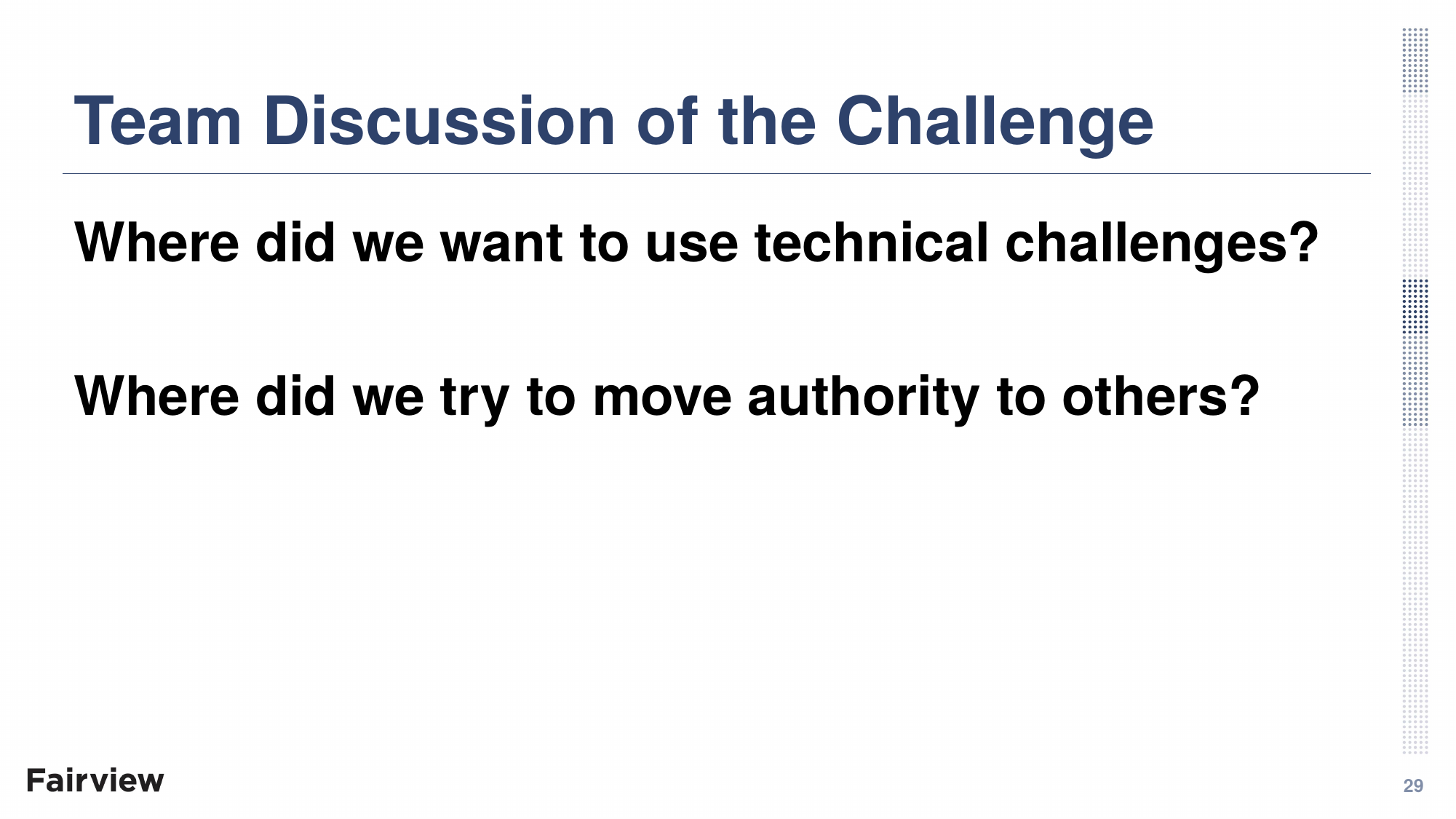

# Team Discussion of the Challenge
Where did we want to use technical challenges?
Where did we try to move authority to others?

29